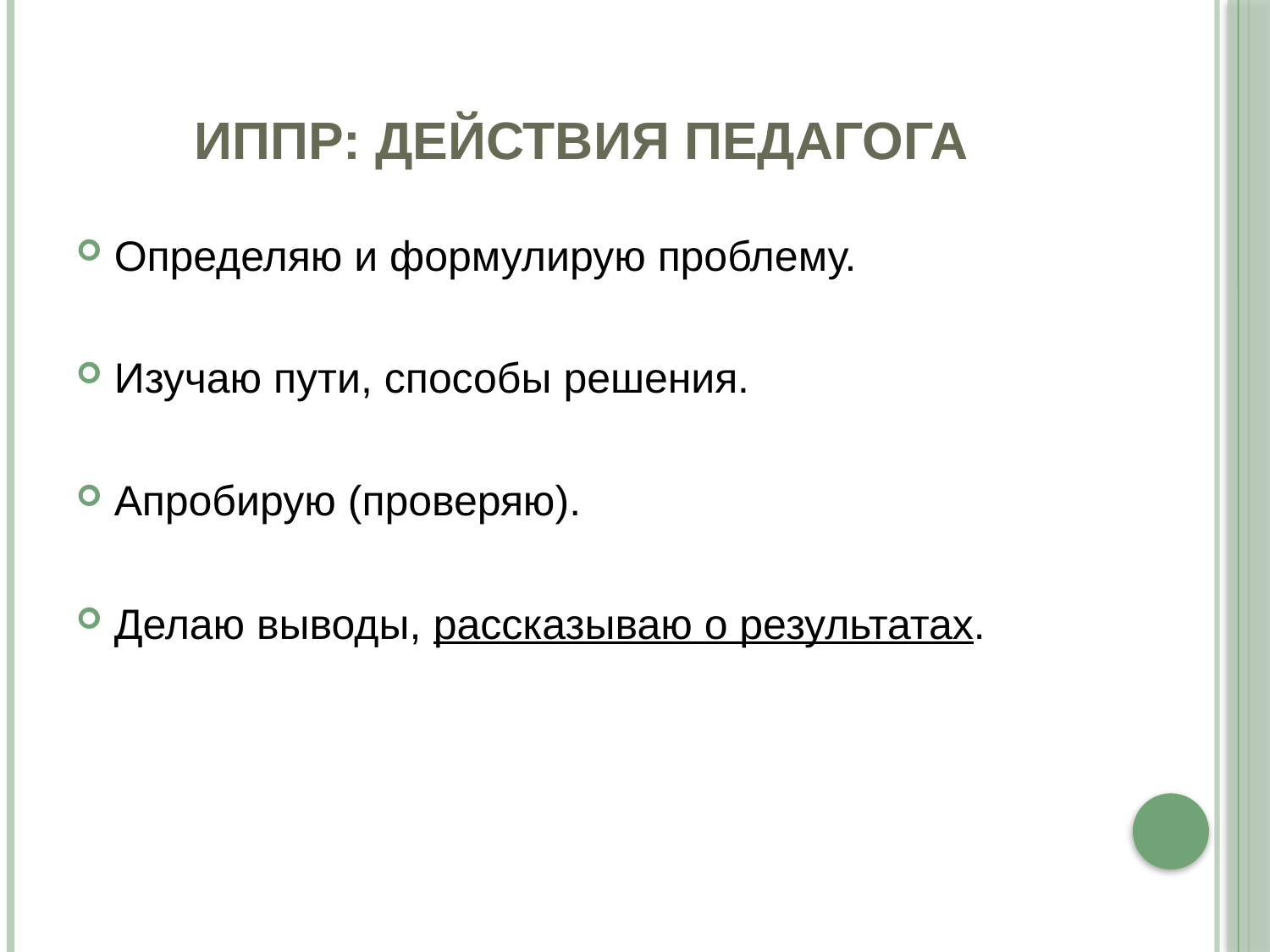

# ИППР: действия педагога
Определяю и формулирую проблему.

Изучаю пути, способы решения.

Апробирую (проверяю).

Делаю выводы, рассказываю о результатах.